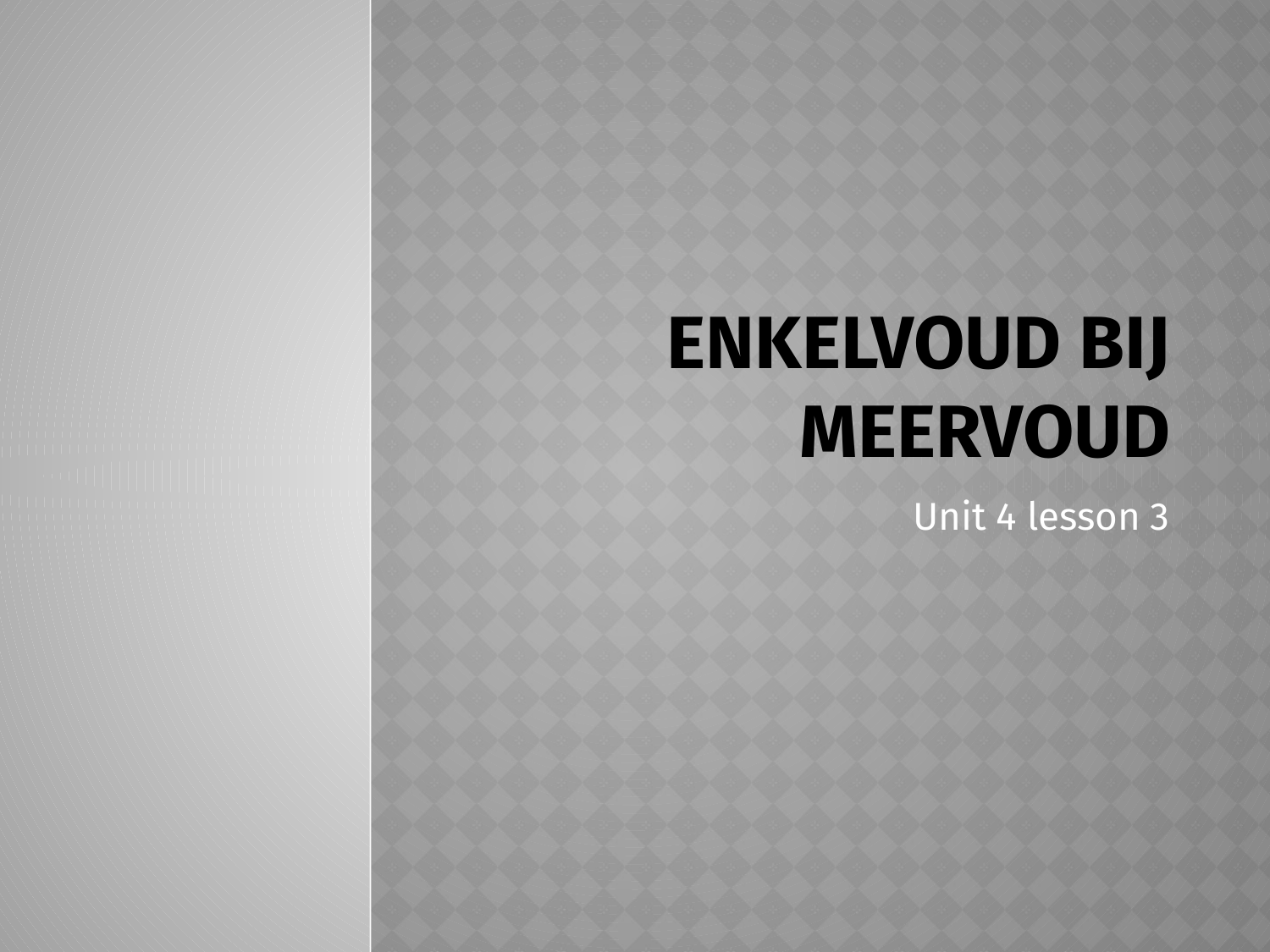

# Enkelvoud bij meervoud
Unit 4 lesson 3